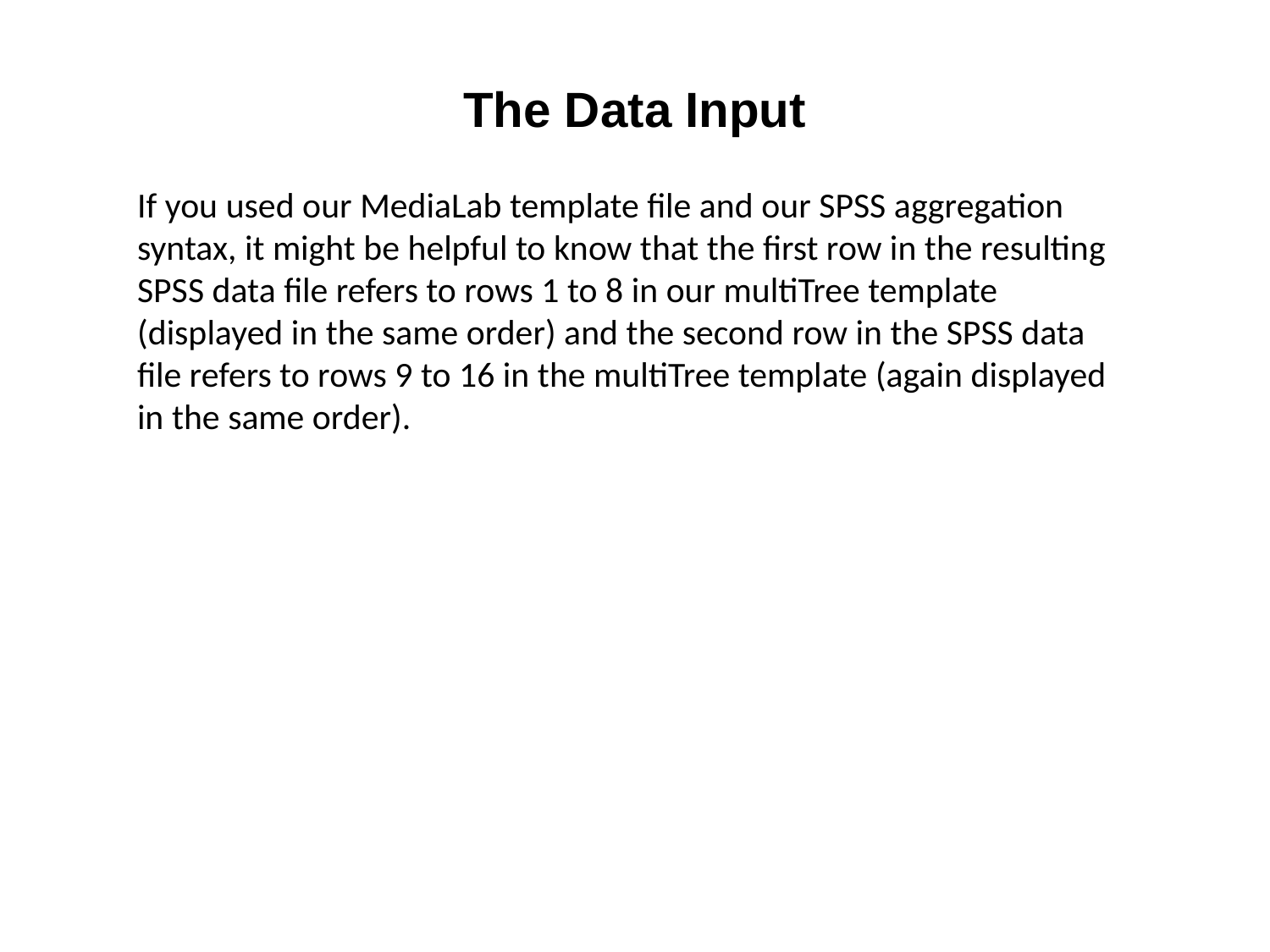

The Data Input
If you used our MediaLab template file and our SPSS aggregation syntax, it might be helpful to know that the first row in the resulting SPSS data file refers to rows 1 to 8 in our multiTree template (displayed in the same order) and the second row in the SPSS data file refers to rows 9 to 16 in the multiTree template (again displayed in the same order).